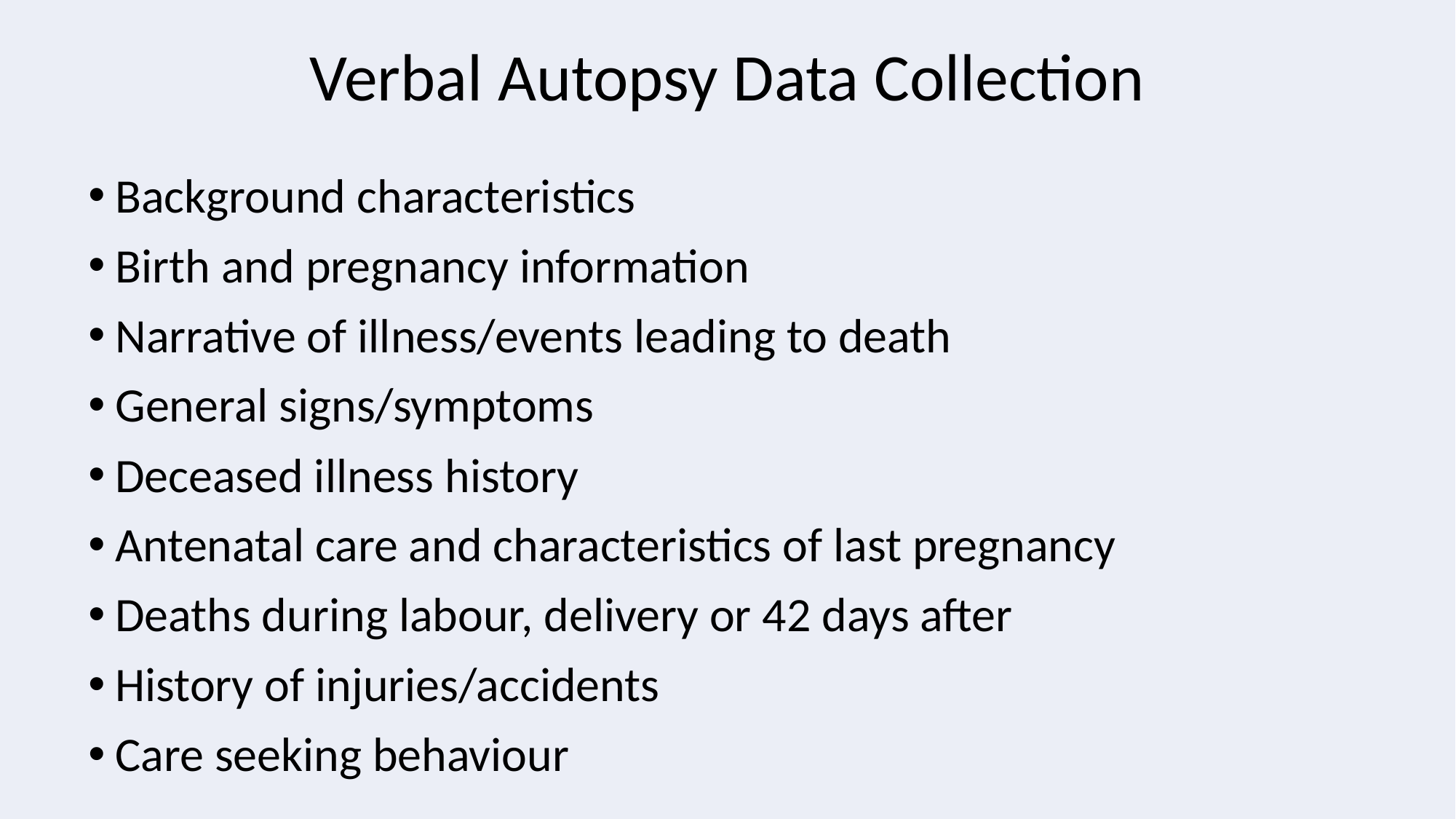

# Verbal Autopsy Data Collection
Background characteristics
Birth and pregnancy information
Narrative of illness/events leading to death
General signs/symptoms
Deceased illness history
Antenatal care and characteristics of last pregnancy
Deaths during labour, delivery or 42 days after
History of injuries/accidents
Care seeking behaviour